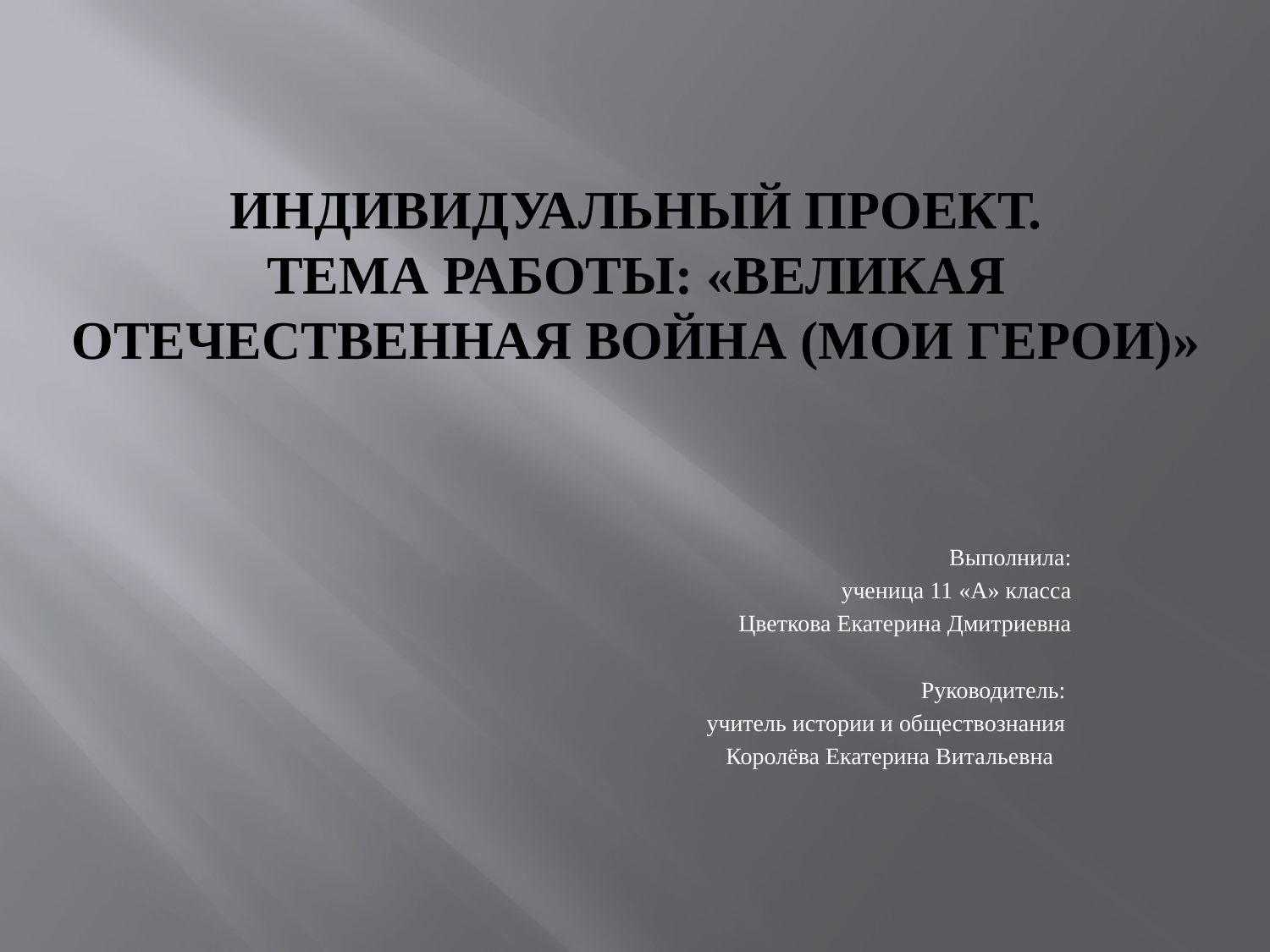

# Индивидуальный проект. Тема работы: «Великая Отечественная Война (мои герои)»
Выполнила:
ученица 11 «А» класса
Цветкова Екатерина Дмитриевна

Руководитель:
учитель истории и обществознания
Королёва Екатерина Витальевна